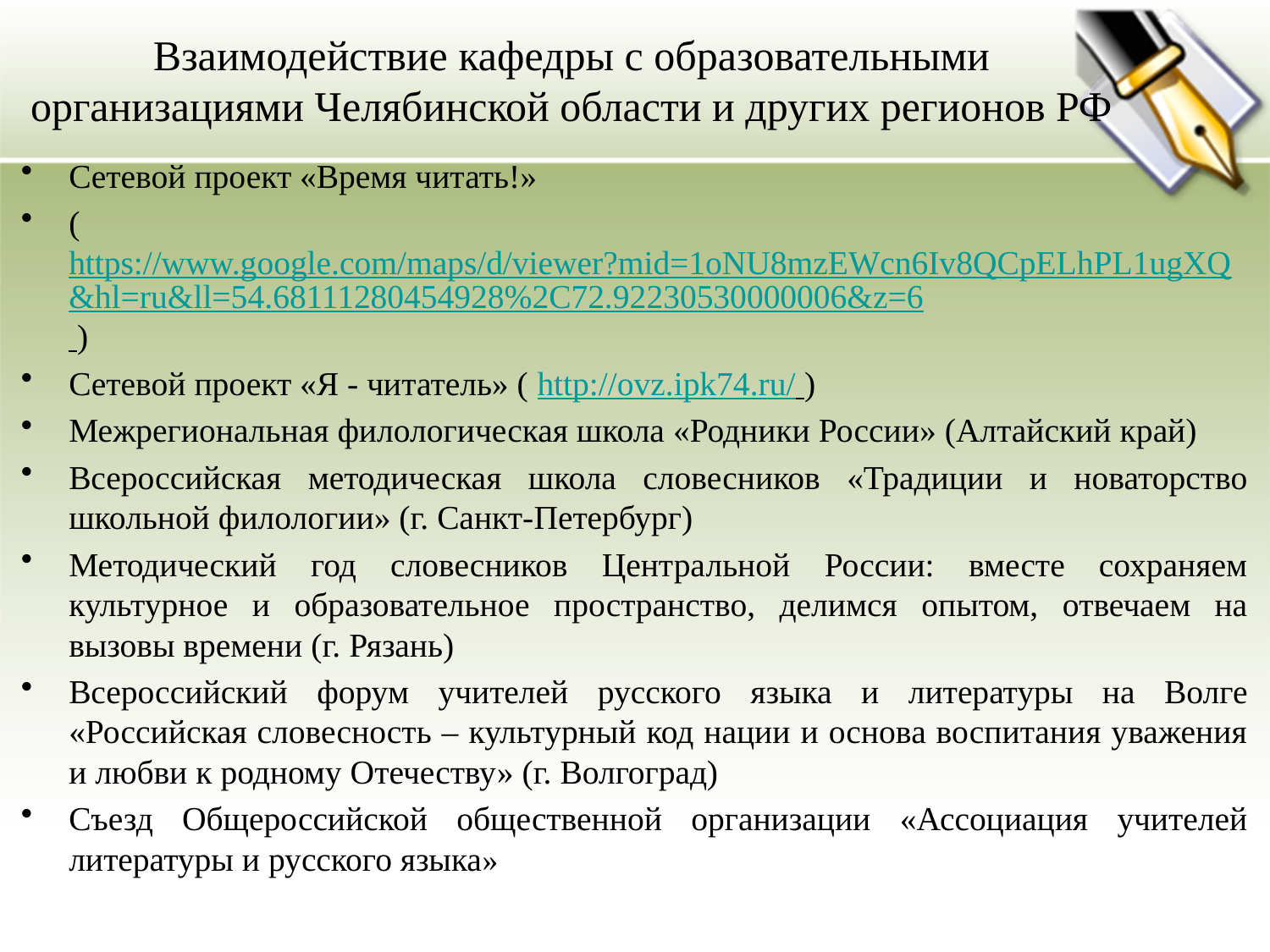

# Взаимодействие кафедры с образовательными организациями Челябинской области и других регионов РФ
Сетевой проект «Время читать!»
(https://www.google.com/maps/d/viewer?mid=1oNU8mzEWcn6Iv8QCpELhPL1ugXQ&hl=ru&ll=54.68111280454928%2C72.92230530000006&z=6 )
Сетевой проект «Я - читатель» ( http://ovz.ipk74.ru/ )
Межрегиональная филологическая школа «Родники России» (Алтайский край)
Всероссийская методическая школа словесников «Традиции и новаторство школьной филологии» (г. Санкт-Петербург)
Методический год словесников Центральной России: вместе сохраняем культурное и образовательное пространство, делимся опытом, отвечаем на вызовы времени (г. Рязань)
Всероссийский форум учителей русского языка и литературы на Волге «Российская словесность – культурный код нации и основа воспитания уважения и любви к родному Отечеству» (г. Волгоград)
Съезд Общероссийской общественной организации «Ассоциация учителей литературы и русского языка»